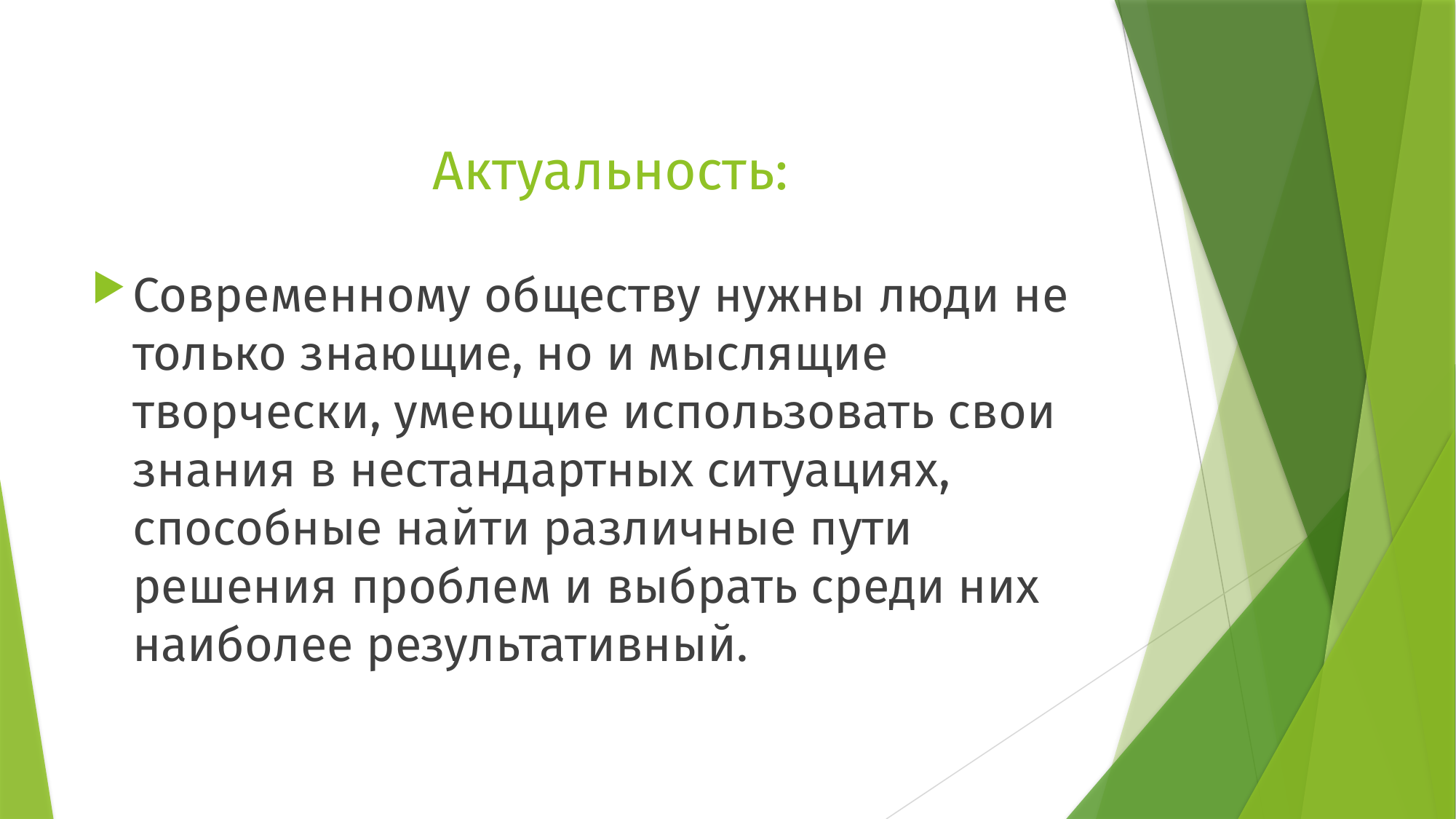

# Актуальность:
Современному обществу нужны люди не только знающие, но и мыслящие творчески, умеющие использовать свои знания в нестандартных ситуациях, способные найти различные пути решения проблем и выбрать среди них наиболее результативный.